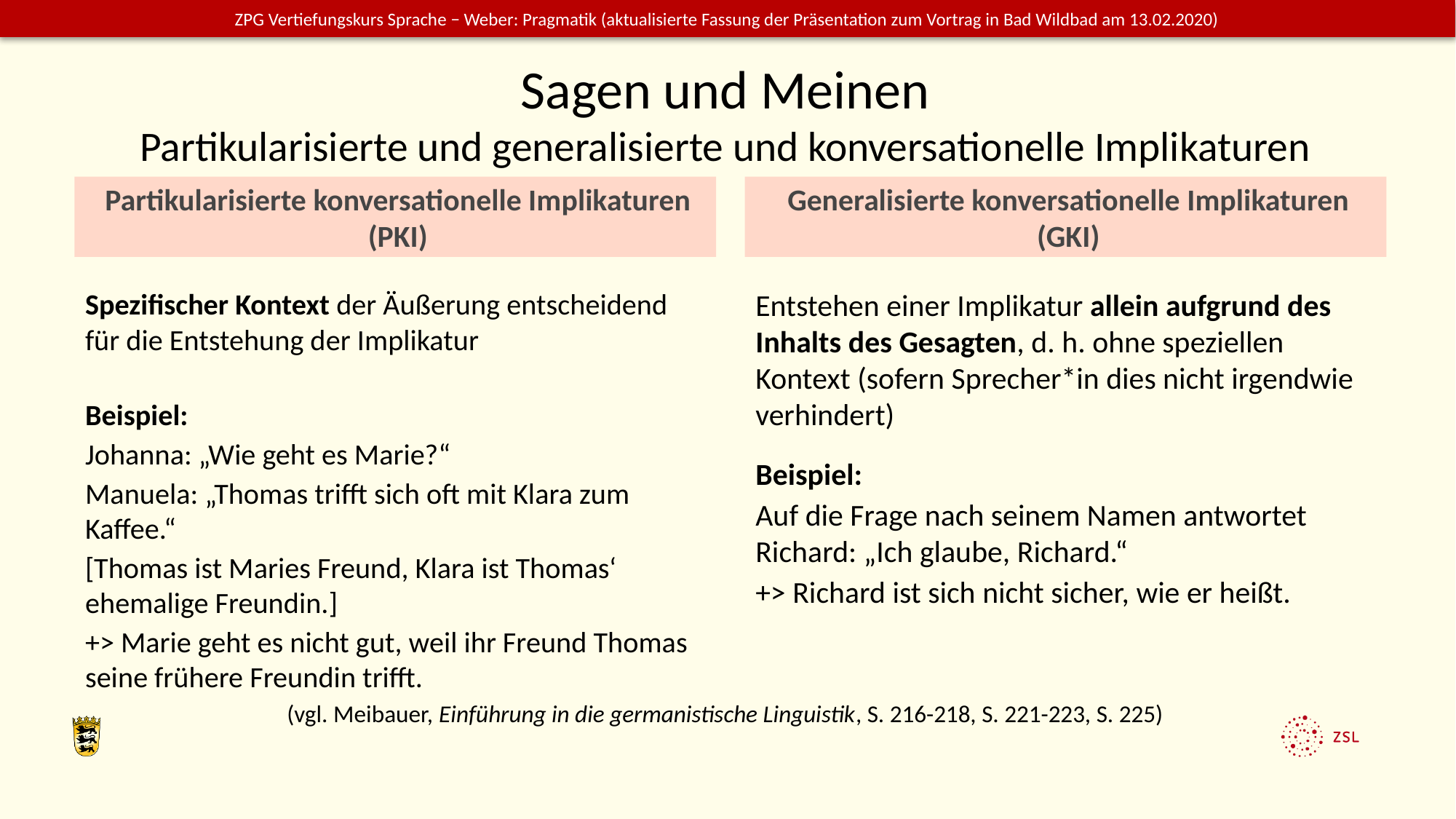

# Sagen und Meinen Partikularisierte und generalisierte und konversationelle Implikaturen
Partikularisierte konversationelle Implikaturen (PKI)
Generalisierte konversationelle Implikaturen (GKI)
Entstehen einer Implikatur allein aufgrund des Inhalts des Gesagten, d. h. ohne speziellen Kontext (sofern Sprecher*in dies nicht irgendwie verhindert)
Beispiel:
Auf die Frage nach seinem Namen antwortet Richard: „Ich glaube, Richard.“
+> Richard ist sich nicht sicher, wie er heißt.
Spezifischer Kontext der Äußerung entscheidend für die Entstehung der Implikatur

Beispiel:
Johanna: „Wie geht es Marie?“
Manuela: „Thomas trifft sich oft mit Klara zum Kaffee.“
[Thomas ist Maries Freund, Klara ist Thomas‘ ehemalige Freundin.]
+> Marie geht es nicht gut, weil ihr Freund Thomas seine frühere Freundin trifft.
(vgl. Meibauer, Einführung in die germanistische Linguistik, S. 216-218, S. 221-223, S. 225)